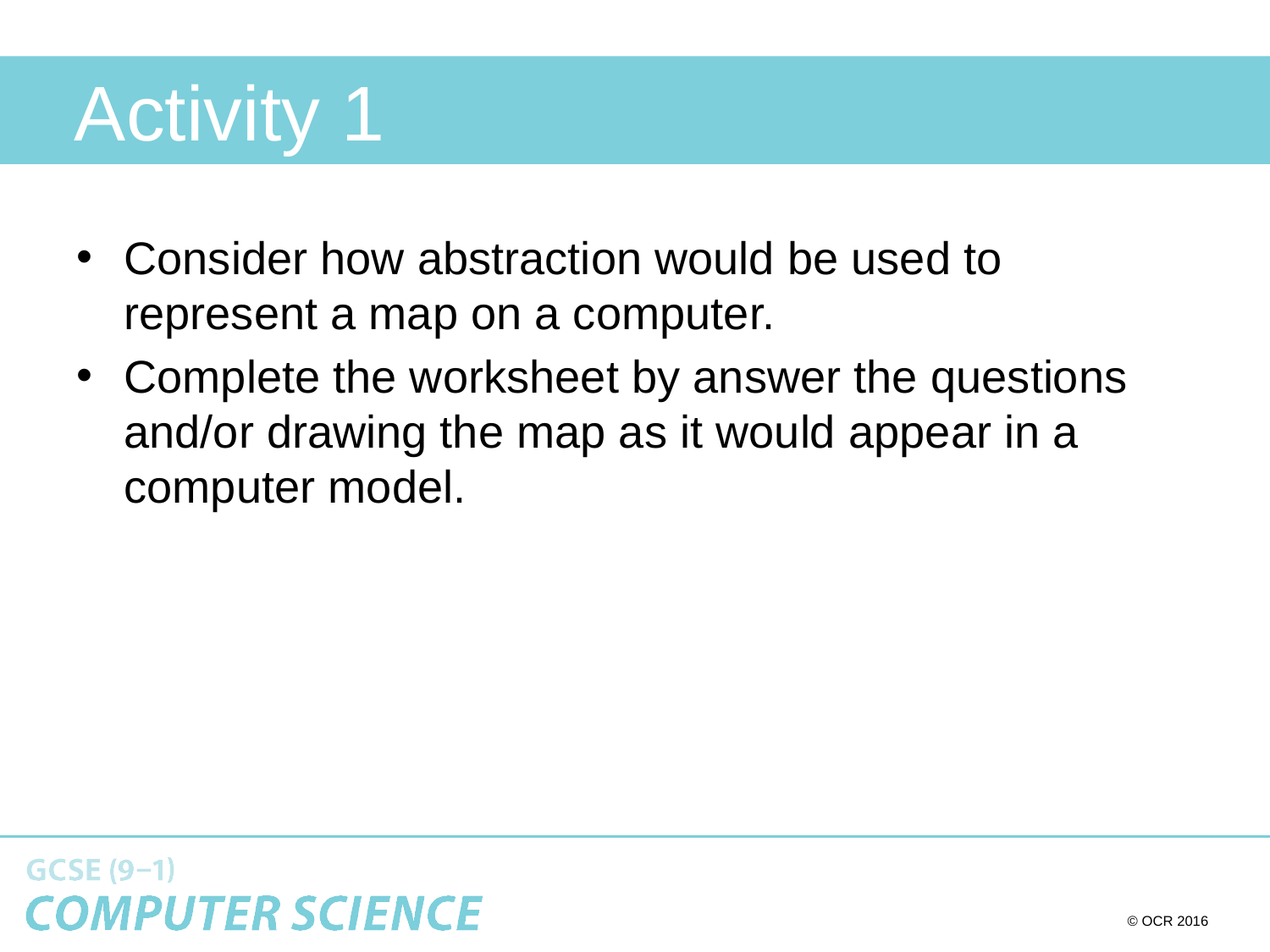

# Activity 1
Consider how abstraction would be used to represent a map on a computer.
Complete the worksheet by answer the questions and/or drawing the map as it would appear in a computer model.